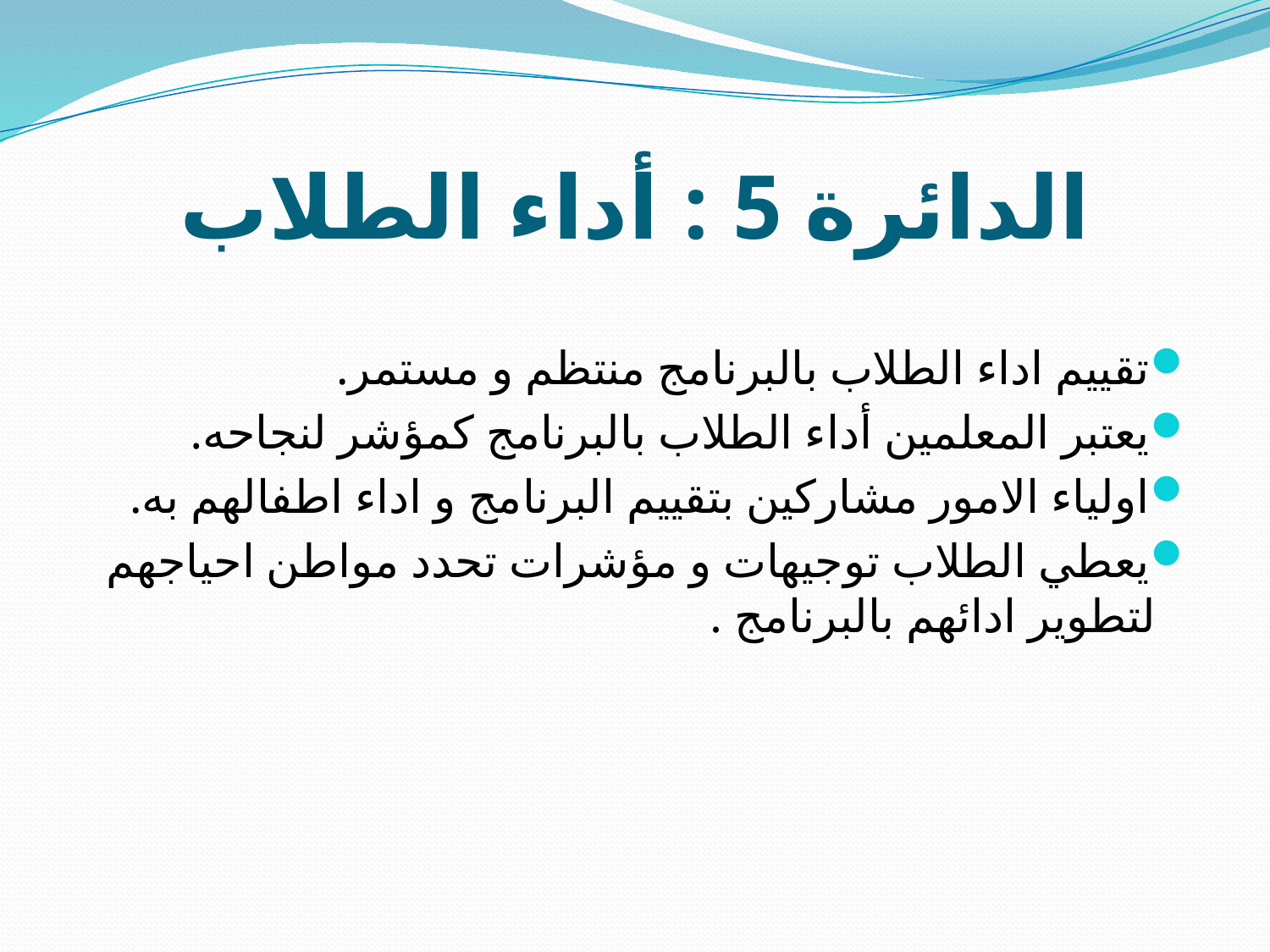

# الدائرة 5 : أداء الطلاب

تقييم اداء الطلاب بالبرنامج منتظم و مستمر.
يعتبر المعلمين أداء الطلاب بالبرنامج كمؤشر لنجاحه.
اولياء الامور مشاركين بتقييم البرنامج و اداء اطفالهم به.
يعطي الطلاب توجيهات و مؤشرات تحدد مواطن احياجهم لتطوير ادائهم بالبرنامج .